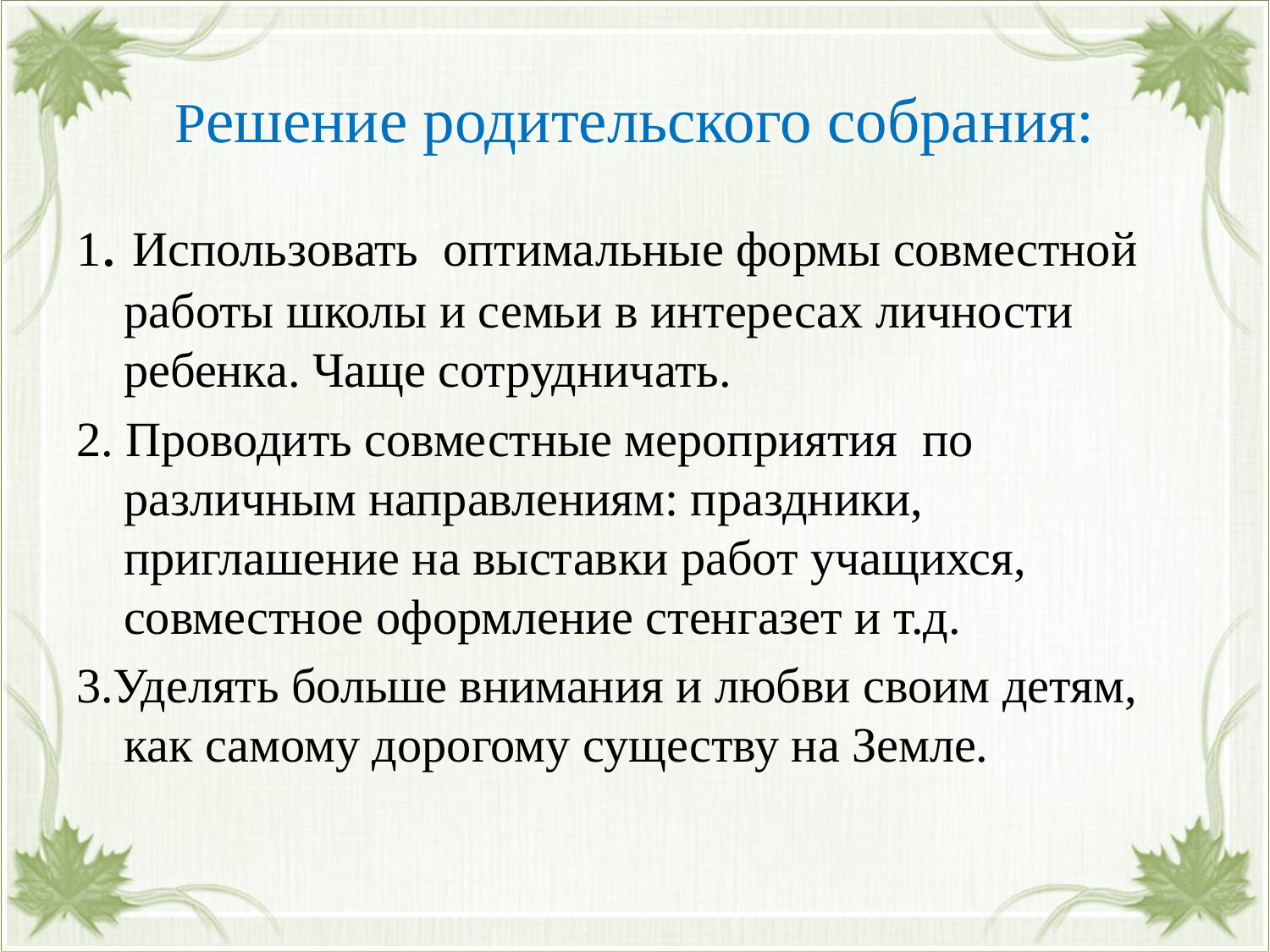

# Решение родительского собрания:
1. Использовать  оптимальные формы совместной работы школы и семьи в интересах личности ребенка. Чаще сотрудничать.
2. Проводить совместные мероприятия  по различным направлениям: праздники, приглашение на выставки работ учащихся, совместное оформление стенгазет и т.д.
3.Уделять больше внимания и любви своим детям, как самому дорогому существу на Земле.